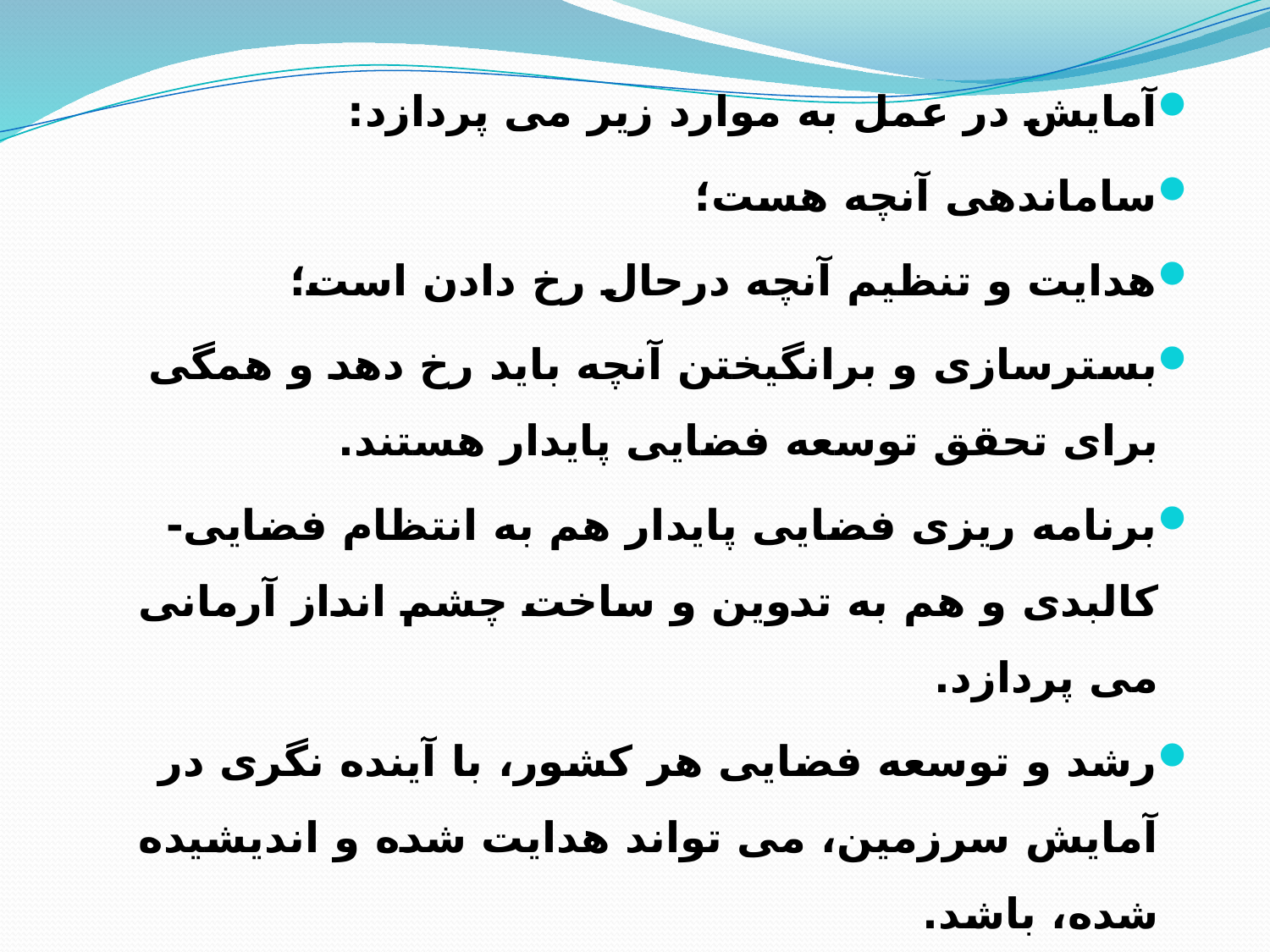

آمایش در عمل به موارد زیر می پردازد:
ساماندهی آنچه هست؛
هدایت و تنظیم آنچه درحال رخ دادن است؛
بسترسازی و برانگیختن آنچه باید رخ دهد و همگی برای تحقق توسعه فضایی پایدار هستند.
برنامه ریزی فضایی پایدار هم به انتظام فضایی-کالبدی و هم به تدوین و ساخت چشم انداز آرمانی می پردازد.
رشد و توسعه فضایی هر کشور، با آینده نگری در آمایش سرزمین، می تواند هدایت شده و اندیشیده شده، باشد.